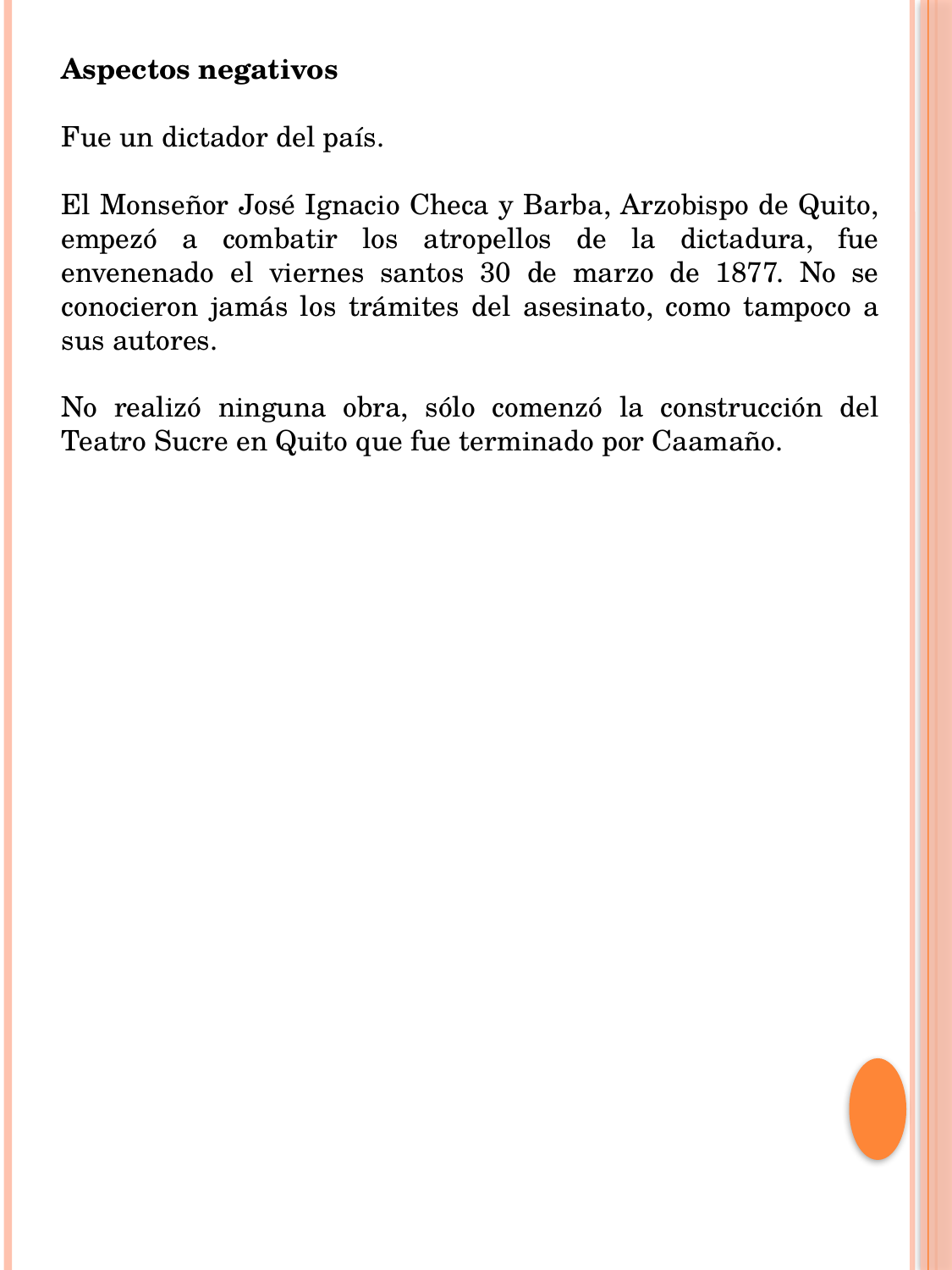

Aspectos negativos

Fue un dictador del país.

El Monseñor José Ignacio Checa y Barba, Arzobispo de Quito, empezó a combatir los atropellos de la dictadura, fue envenenado el viernes santos 30 de marzo de 1877. No se conocieron jamás los trámites del asesinato, como tampoco a sus autores.

No realizó ninguna obra, sólo comenzó la construcción del Teatro Sucre en Quito que fue terminado por Caamaño.